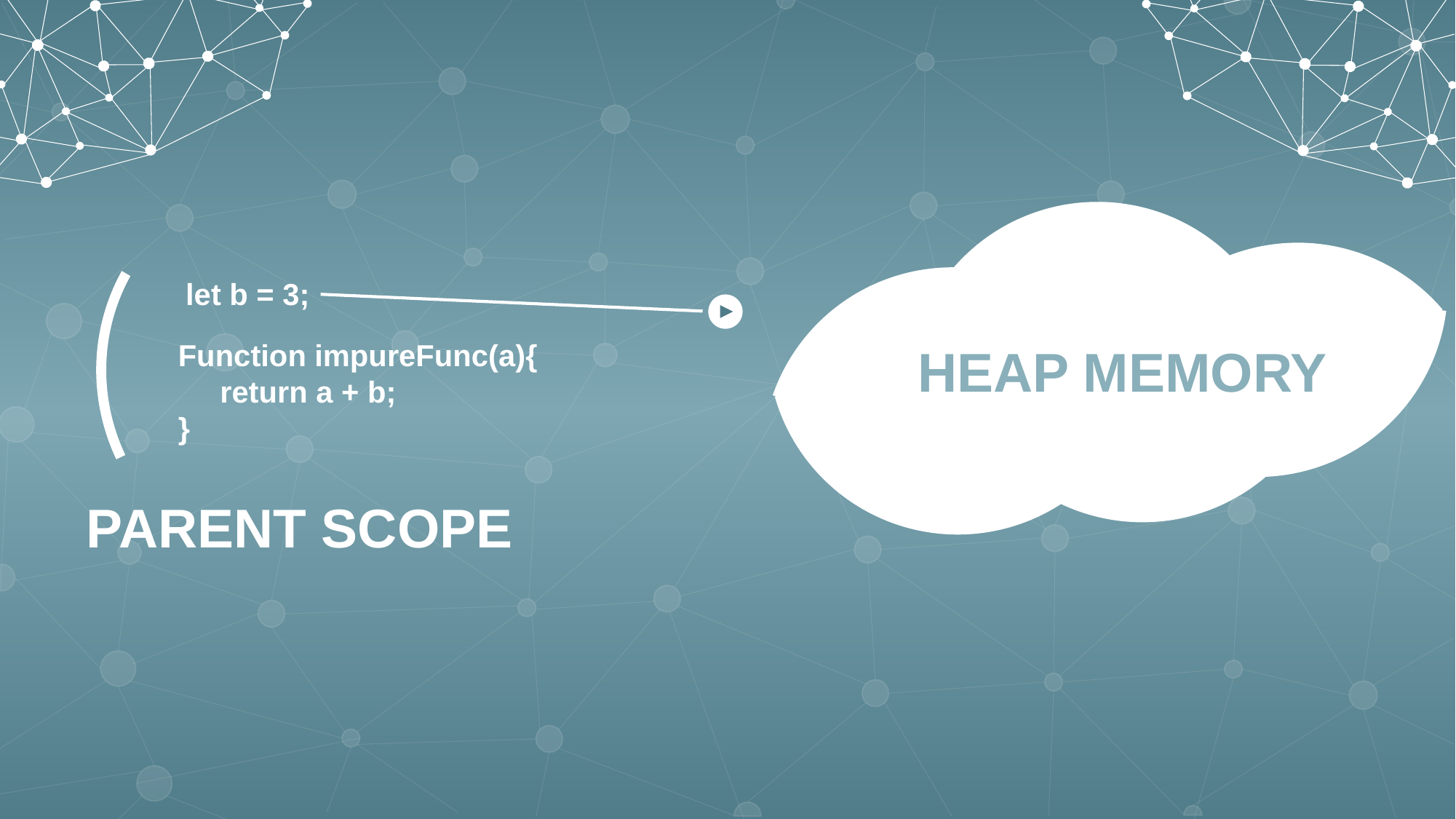

HEAP MEMORY

let b = 3;

Function impureFunc(a){
     return a + b;
}

PARENT SCOPE